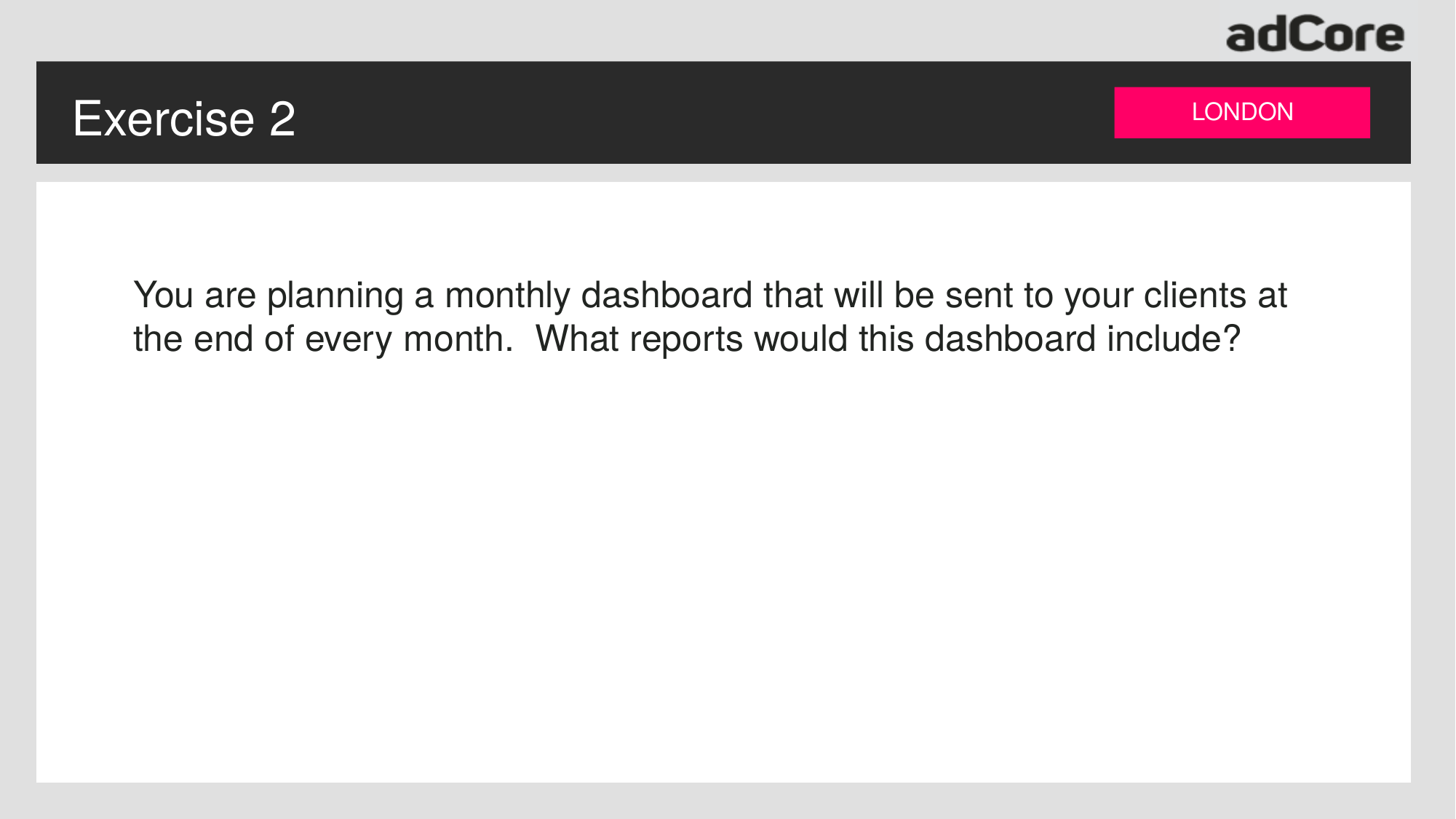

Exercise 2
LONDON

You are planning a monthly dashboard that will be sent to your clients at the end of every month.  What reports would this dashboard include?